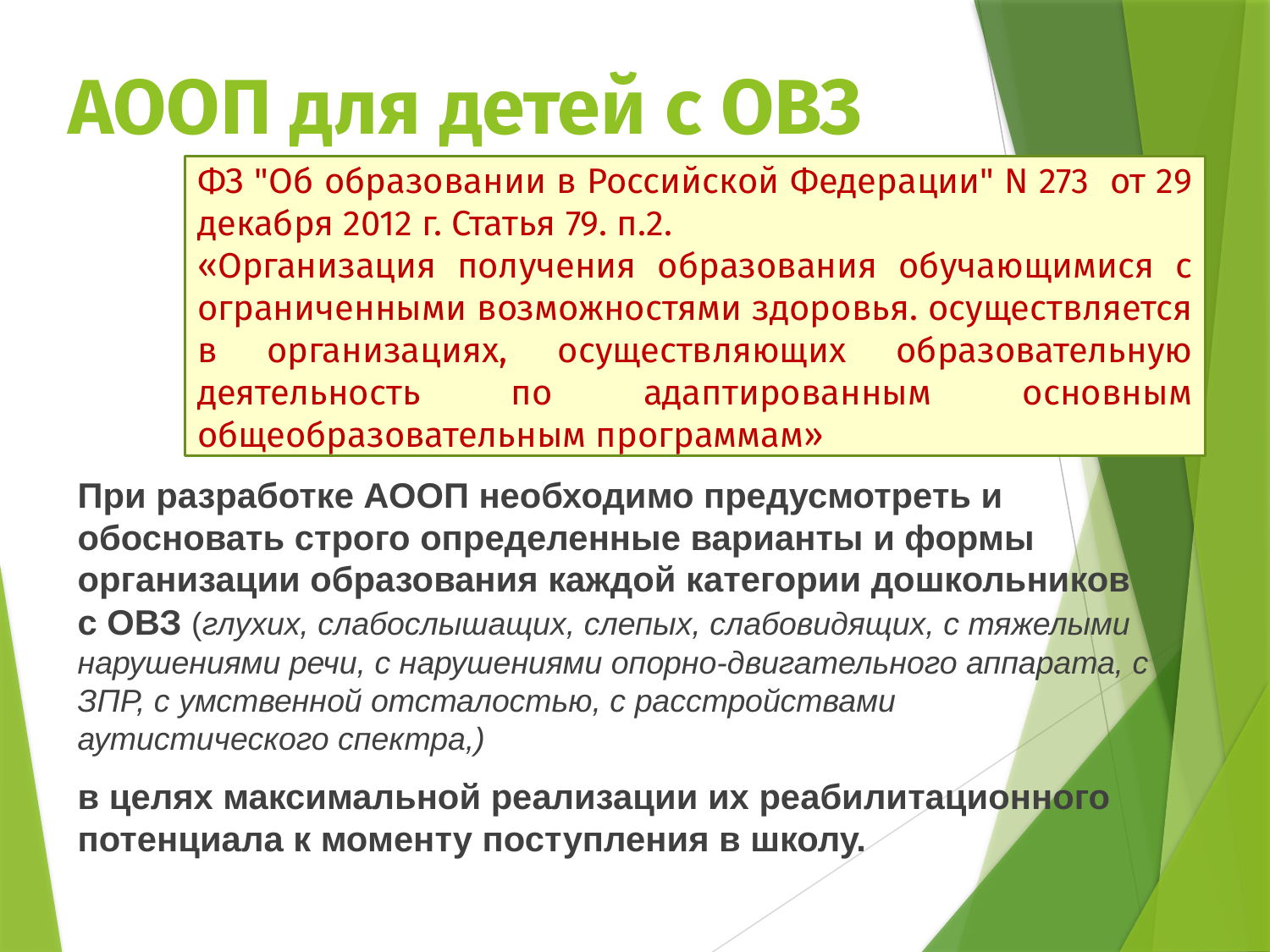

# АООП для детей с ОВЗ
ФЗ "Об образовании в Российской Федерации" N 273  от 29 декабря 2012 г. Статья 79. п.2.
«Организация получения образования обучающимися с ограниченными возможностями здоровья. осуществляется в организациях, осуществляющих образовательную деятельность по адаптированным основным общеобразовательным программам»
При разработке АООП необходимо предусмотреть и обосновать строго определенные варианты и формы организации образования каждой категории дошкольников с ОВЗ (глухих, слабослышащих, слепых, слабовидящих, с тяжелыми нарушениями речи, с нарушениями опорно-двигательного аппарата, с ЗПР, с умственной отсталостью, с расстройствами аутистического спектра,)
в целях максимальной реализации их реабилитационного потенциала к моменту поступления в школу.